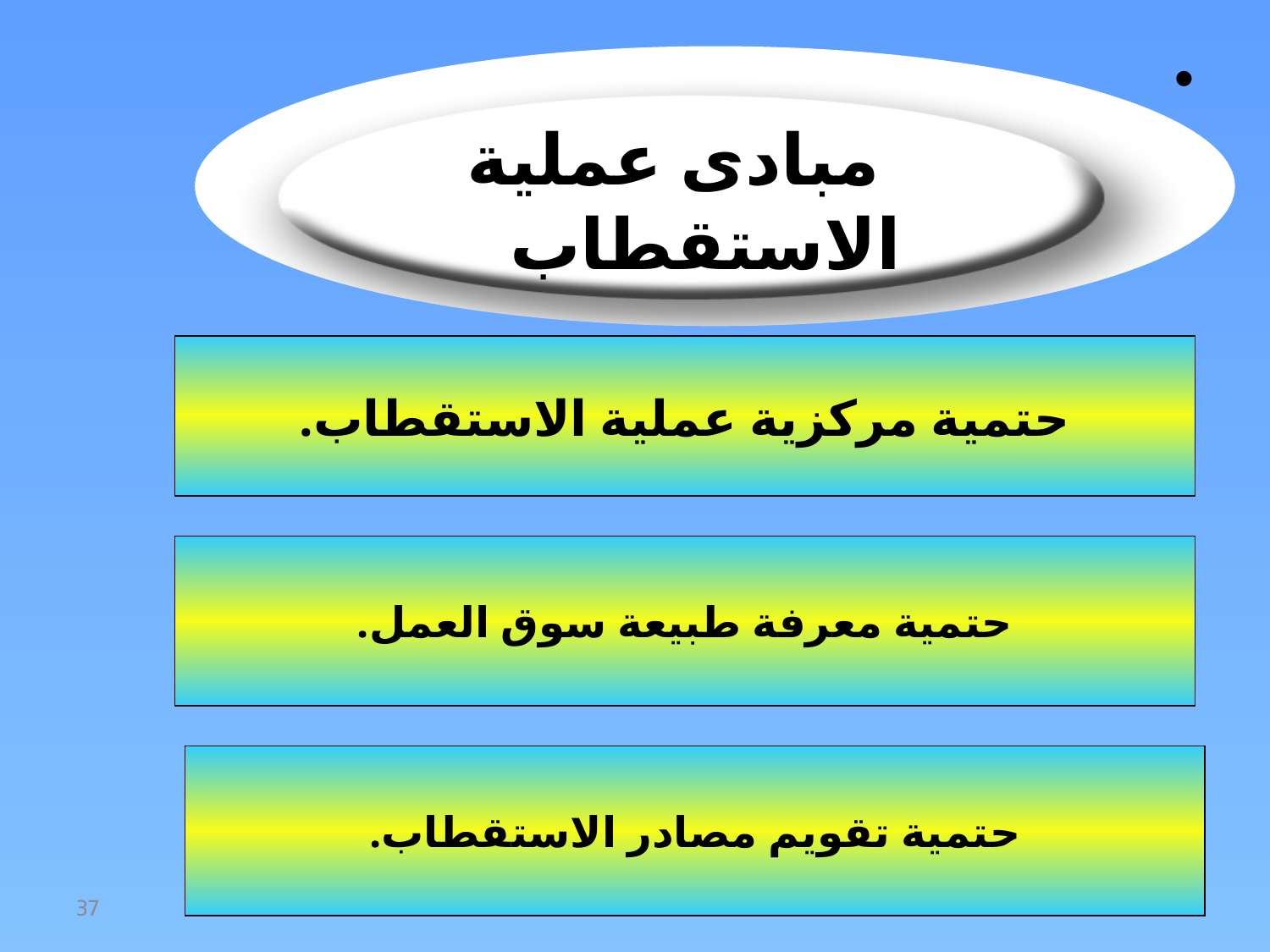

#

          مبادى عملية
 الاستقطاب
حتمية مركزية عملية الاستقطاب.
حتمية معرفة طبيعة سوق العمل.
حتمية تقويم مصادر الاستقطاب.
37